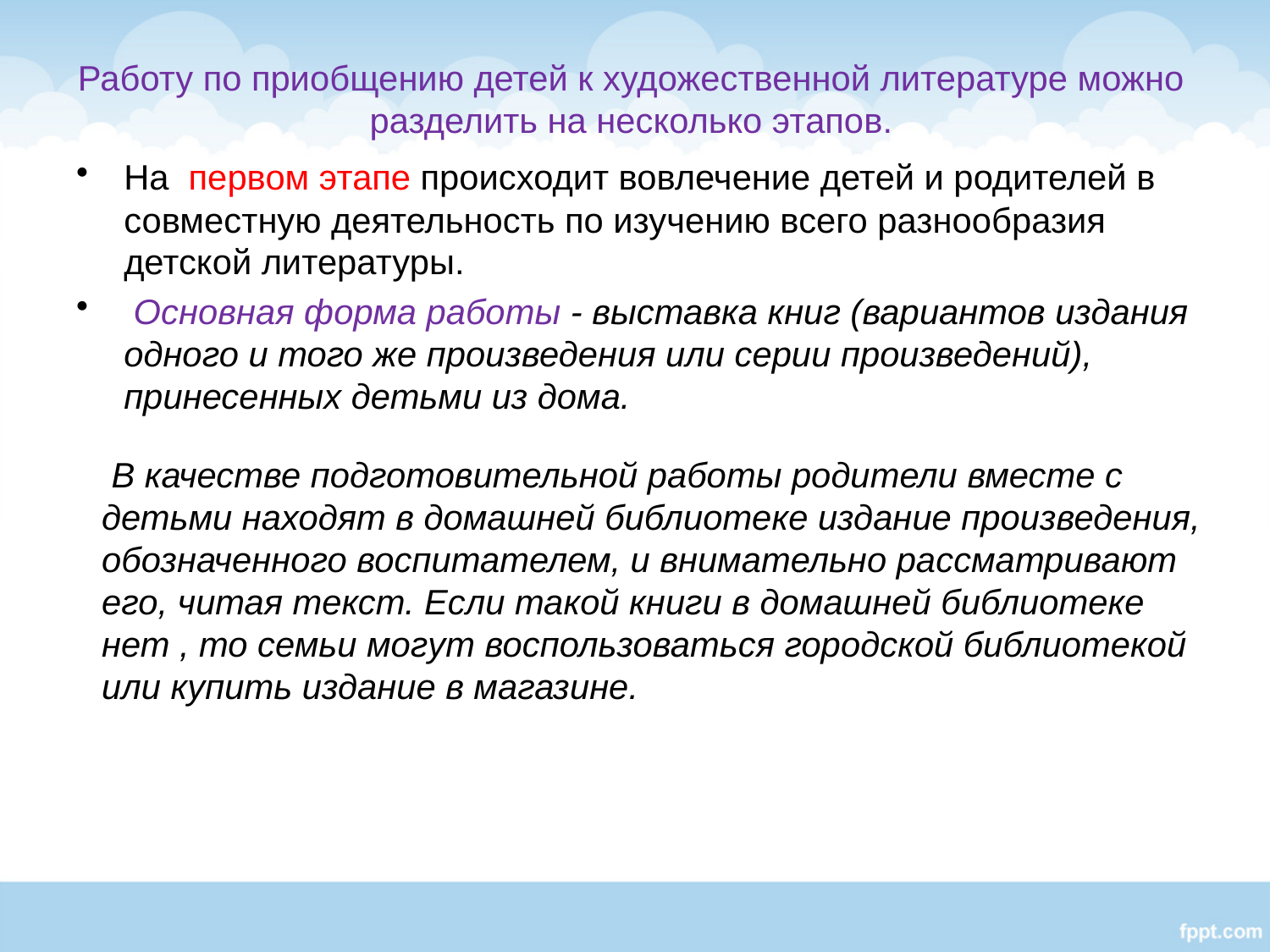

# Работу по приобщению детей к художественной литературе можно разделить на несколько этапов.
На  первом этапе происходит вовлечение детей и родителей в совместную деятельность по изучению всего разнообразия детской литературы.
 Основная форма работы - выставка книг (вариантов издания одного и того же произведения или серии произведений), принесенных детьми из дома.
 В качестве подготовительной работы родители вместе с детьми находят в домашней библиотеке издание произведения, обозначенного воспитателем, и внимательно рассматривают его, читая текст. Если такой книги в домашней библиотеке нет , то семьи могут воспользоваться городской библиотекой или купить издание в магазине.